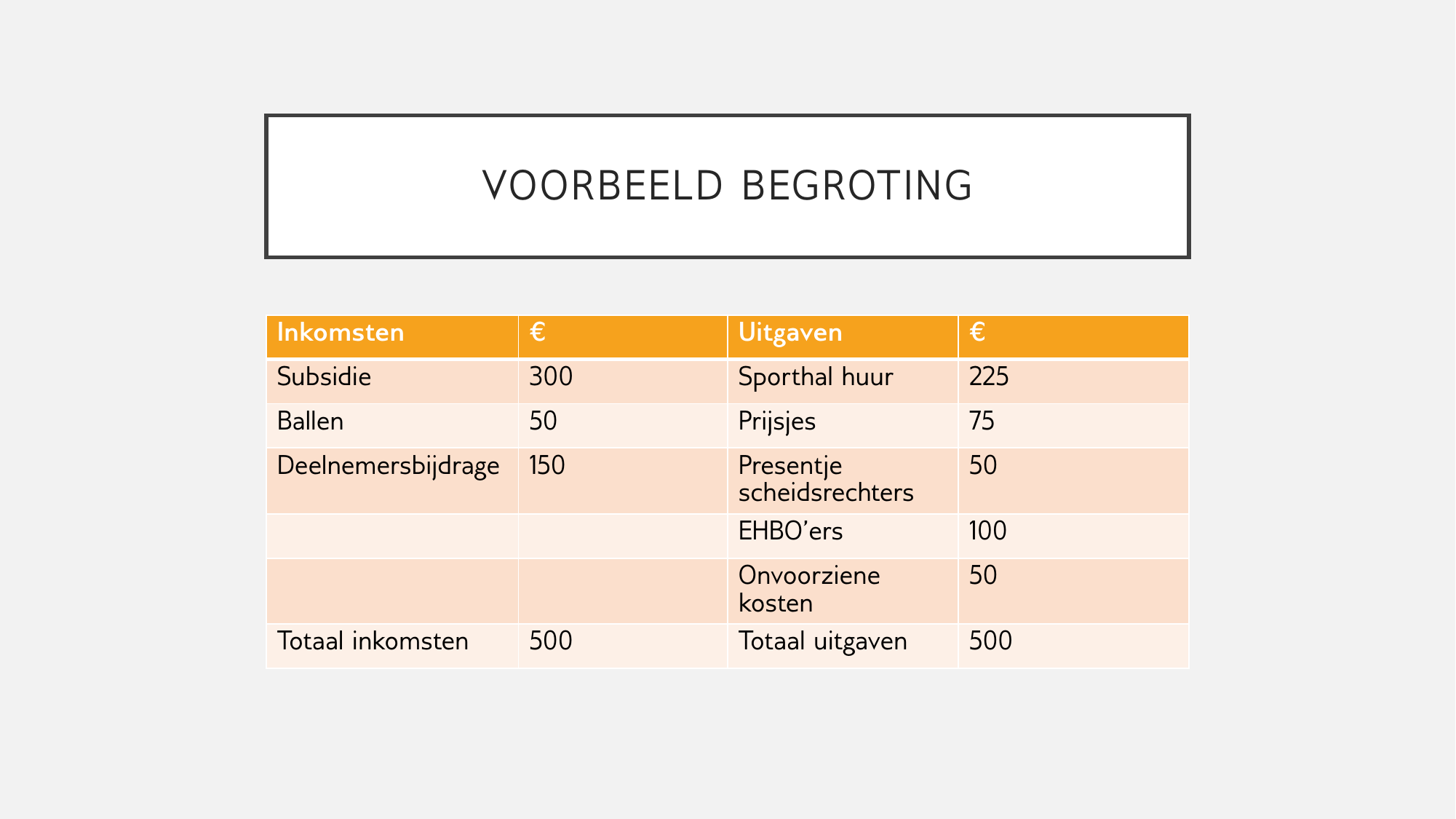

# Voorbeeld begroting
| Inkomsten | € | Uitgaven | € |
| --- | --- | --- | --- |
| Subsidie | 300 | Sporthal huur | 225 |
| Ballen | 50 | Prijsjes | 75 |
| Deelnemersbijdrage | 150 | Presentje scheidsrechters | 50 |
|  |  | EHBO’ers | 100 |
|  |  | Onvoorziene kosten | 50 |
| Totaal inkomsten | 500 | Totaal uitgaven | 500 |